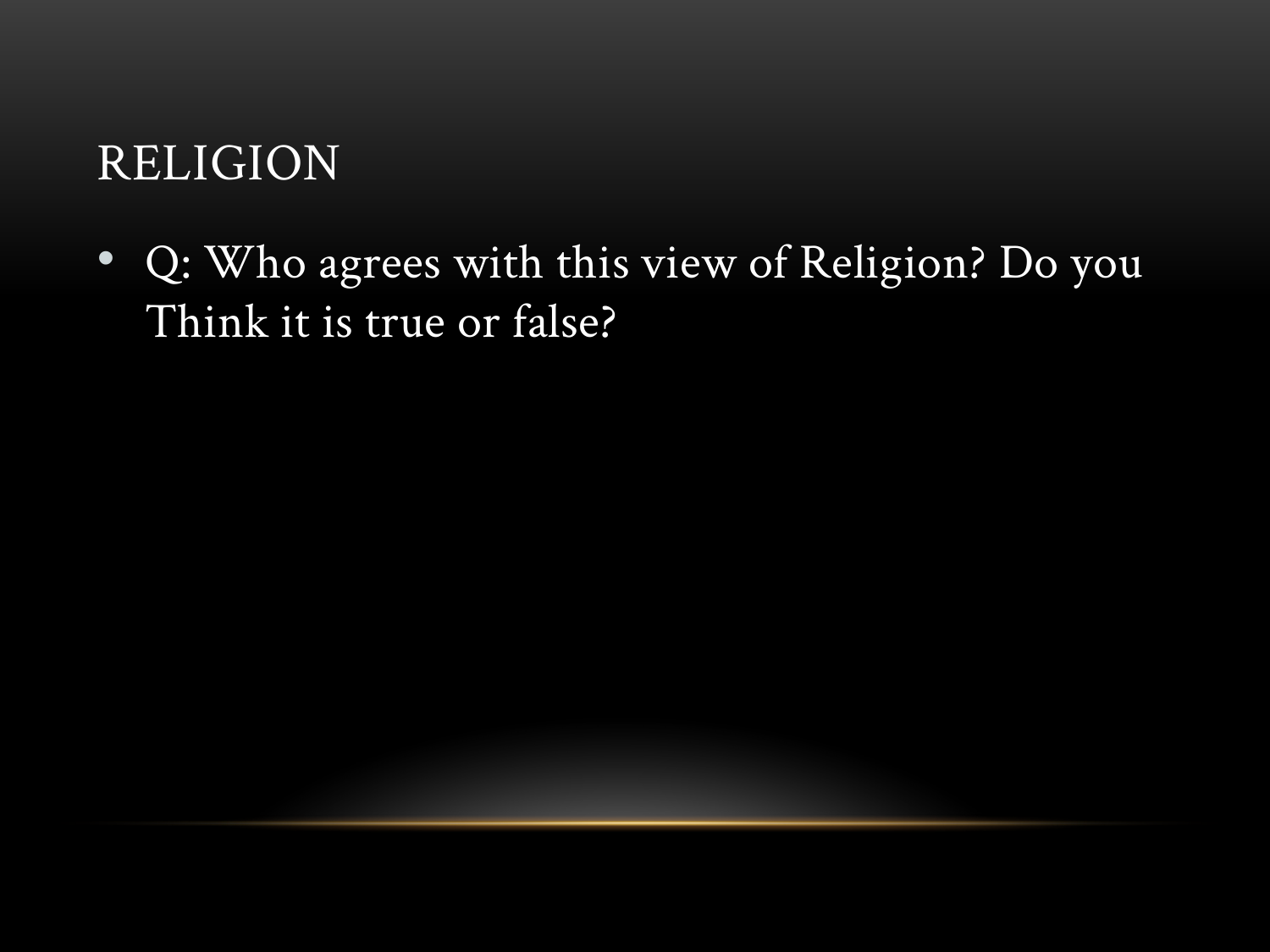

# Religion
Q: Who agrees with this view of Religion? Do you Think it is true or false?